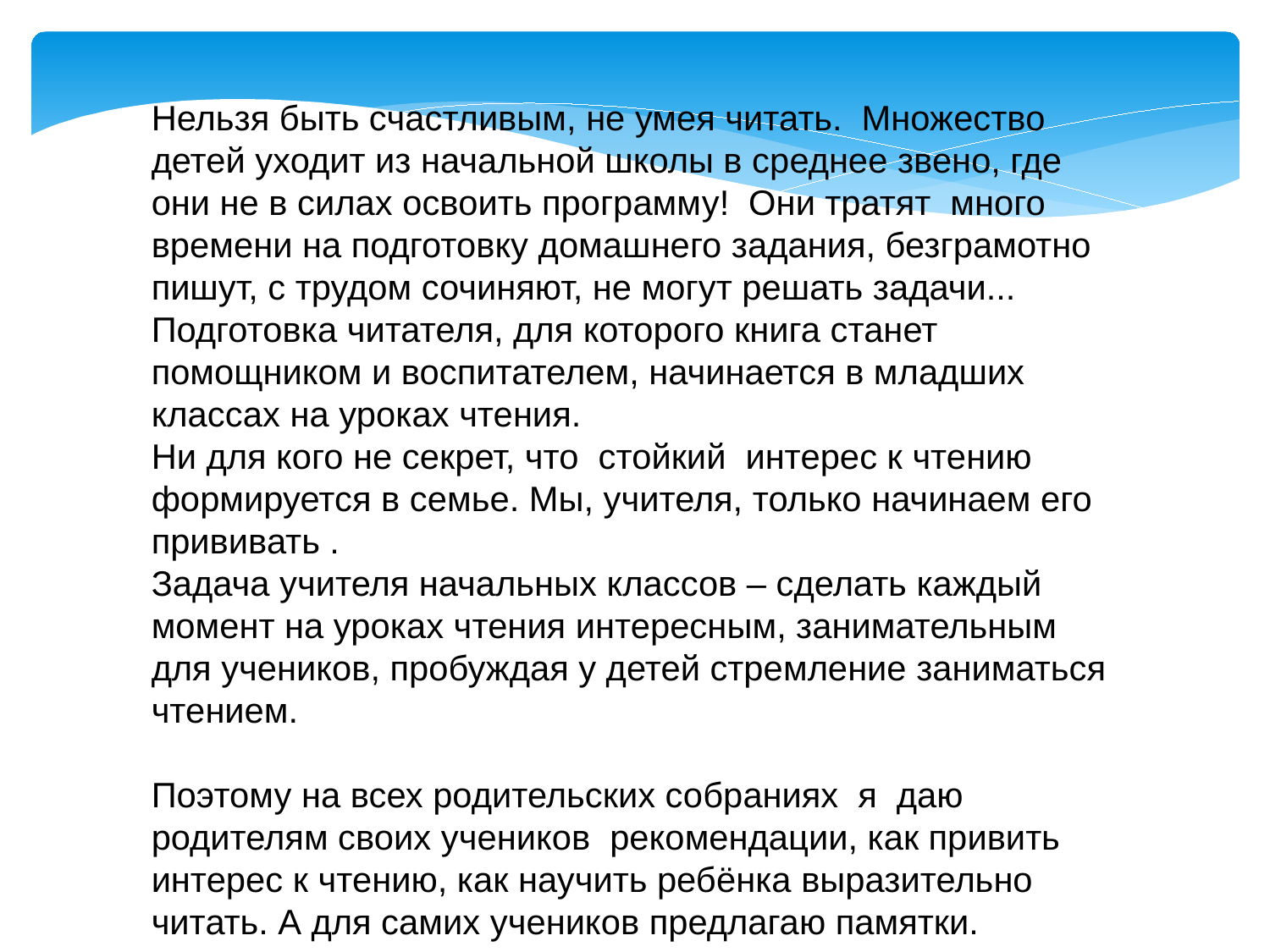

Нельзя быть счастливым, не умея читать.  Множество   детей уходит из начальной школы в среднее звено, где они не в силах освоить программу!  Они тратят  много времени на подготовку домашнего задания, безграмотно пишут, с трудом сочиняют, не могут решать задачи...
Подготовка читателя, для которого книга станет помощником и воспитателем, начинается в младших классах на уроках чтения.
Ни для кого не секрет, что  стойкий  интерес к чтению формируется в семье. Мы, учителя, только начинаем его прививать .
Задача учителя начальных классов – сделать каждый момент на уроках чтения интересным, занимательным для учеников, пробуждая у детей стремление заниматься чтением.

Поэтому на всех родительских собраниях  я  даю родителям своих учеников  рекомендации, как привить интерес к чтению, как научить ребёнка выразительно читать. А для самих учеников предлагаю памятки.